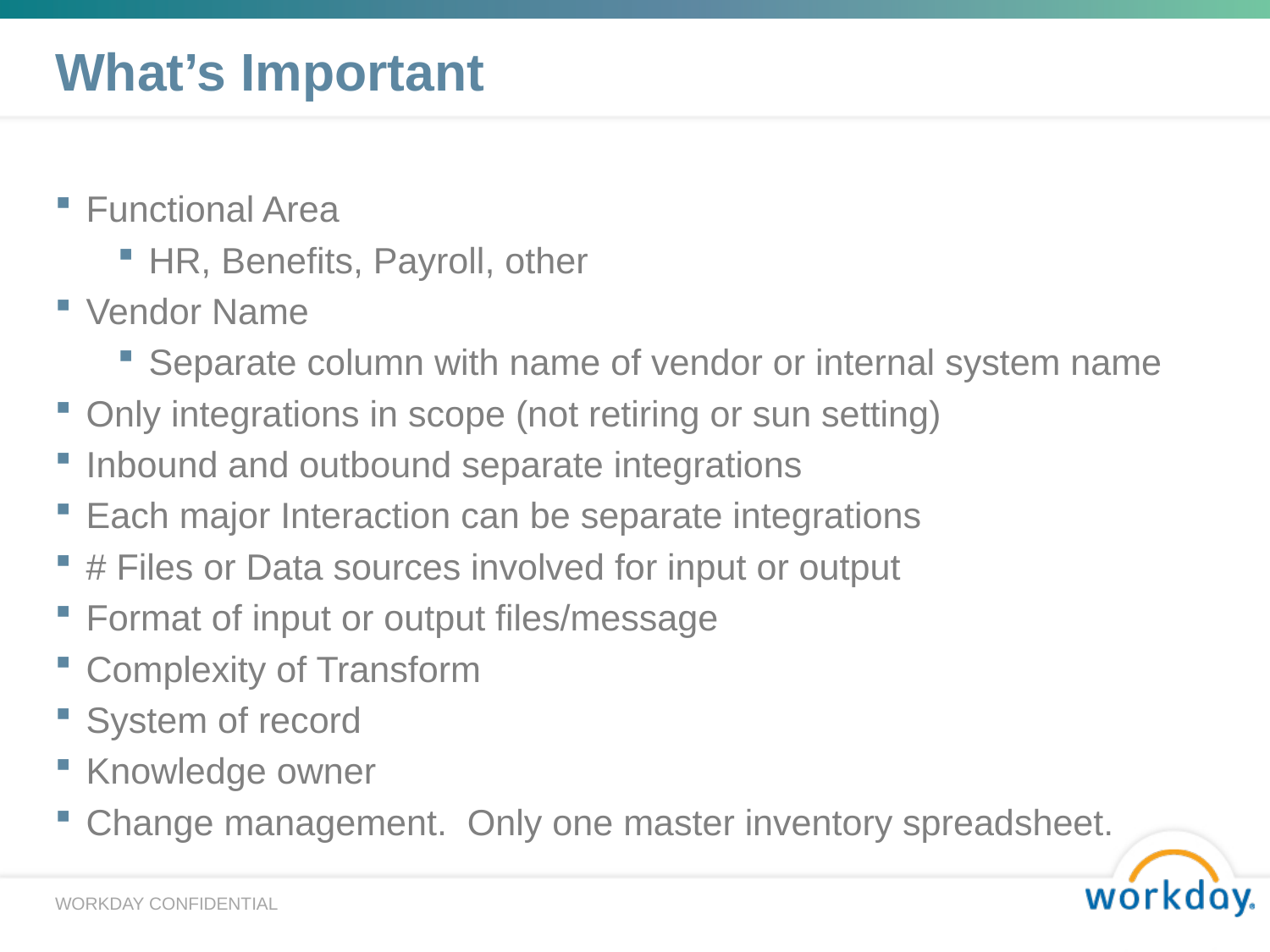

# What’s Important
Functional Area
HR, Benefits, Payroll, other
Vendor Name
Separate column with name of vendor or internal system name
Only integrations in scope (not retiring or sun setting)
Inbound and outbound separate integrations
Each major Interaction can be separate integrations
# Files or Data sources involved for input or output
Format of input or output files/message
Complexity of Transform
System of record
Knowledge owner
Change management.  Only one master inventory spreadsheet.
WORKDAY CONFIDENTIAL